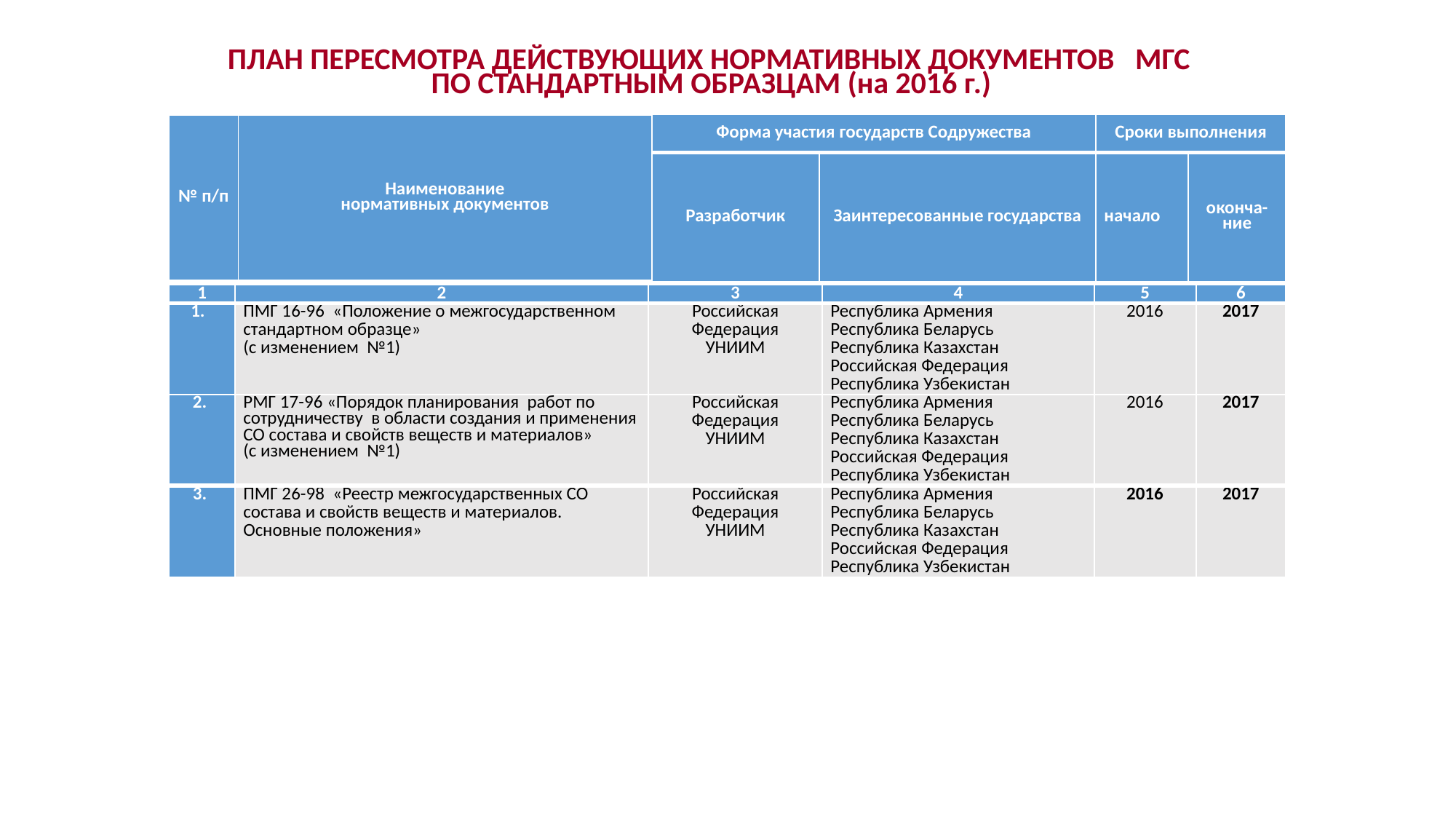

ПЛАН ПЕРЕСМОТРА ДЕЙСТВУЮЩИХ НОРМАТИВНЫХ ДОКУМЕНТОВ   МГС
ПО СТАНДАРТНЫМ ОБРАЗЦАМ (на 2016 г.)

| № п/п | Наименование нормативных документов | Форма участия государств Содружества |  | Сроки выполнения |  |
| --- | --- | --- | --- | --- | --- |
|  |  | Разработчик | Заинтересованные государства | начало | оконча-ние |

| 1 | 2 | 3 | 4 | 5 | 6 |
| --- | --- | --- | --- | --- | --- |
| 1. | ПМГ 16-96 «Положение о межгосударственном стандартном образце» (с изменением №1) | Российская Федерация УНИИМ | Республика Армения Республика Беларусь Республика Казахстан Российская Федерация Республика Узбекистан | 2016 | 2017 |
| 2. | РМГ 17-96 «Порядок планирования работ по сотрудничеству в области создания и применения СО состава и свойств веществ и материалов» (с изменением №1) | Российская Федерация УНИИМ | Республика Армения Республика Беларусь Республика Казахстан Российская Федерация Республика Узбекистан | 2016 | 2017 |
| 3. | ПМГ 26-98 «Реестр межгосударственных СО состава и свойств веществ и материалов. Основные положения» | Российская Федерация УНИИМ | Республика Армения Республика Беларусь Республика Казахстан Российская Федерация Республика Узбекистан | 2016 | 2017 |
| № п/п | Наименование нормативных документов | Форма участия государств Содружества |  | Сроки выполнения |  |
| --- | --- | --- | --- | --- | --- |
|  |  | Разработчик | Заинтересованные государства | начало | оконча-ние |